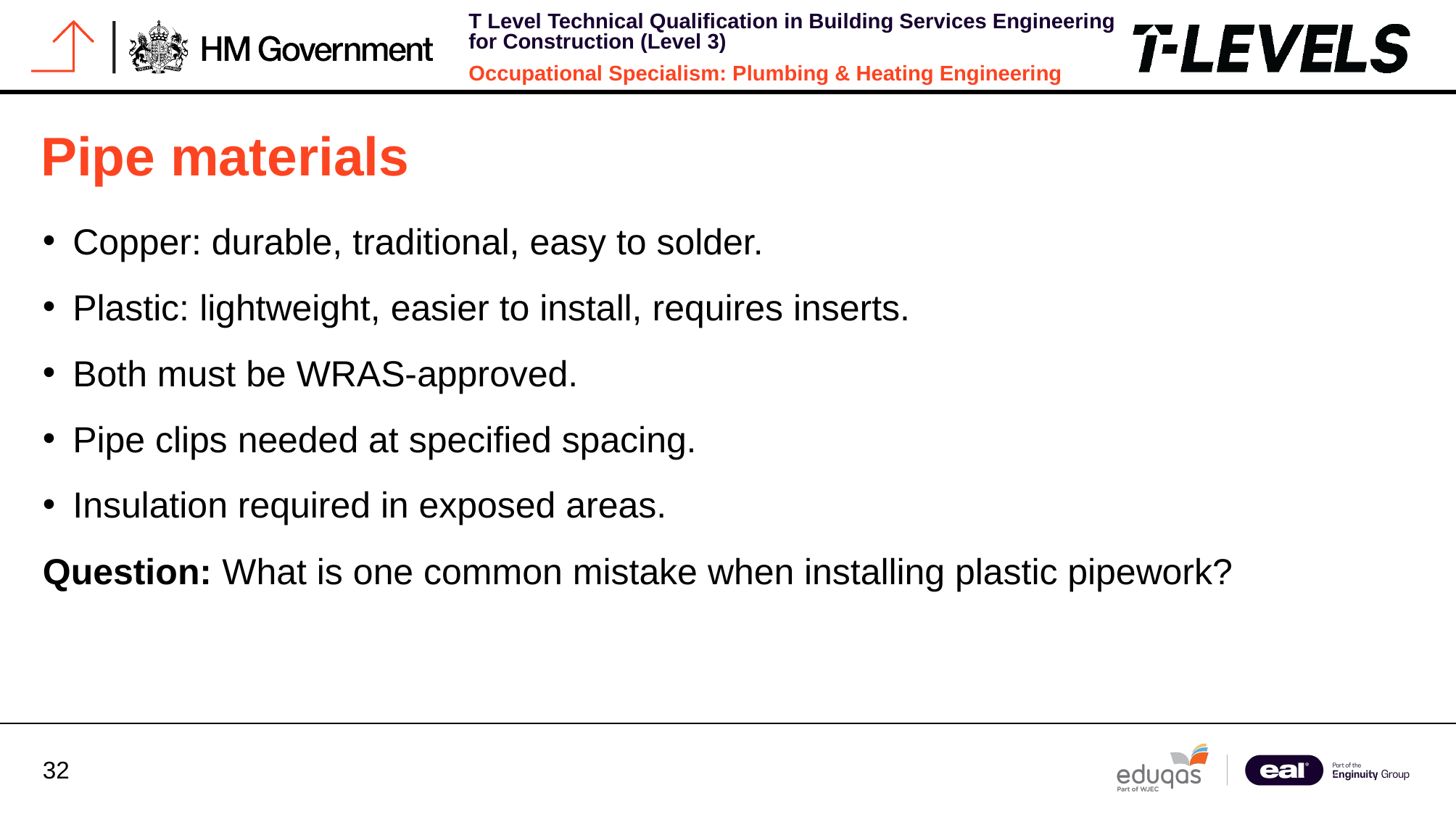

# Pipe materials
Copper: durable, traditional, easy to solder.
Plastic: lightweight, easier to install, requires inserts.
Both must be WRAS-approved.
Pipe clips needed at specified spacing.
Insulation required in exposed areas.
Question: What is one common mistake when installing plastic pipework?